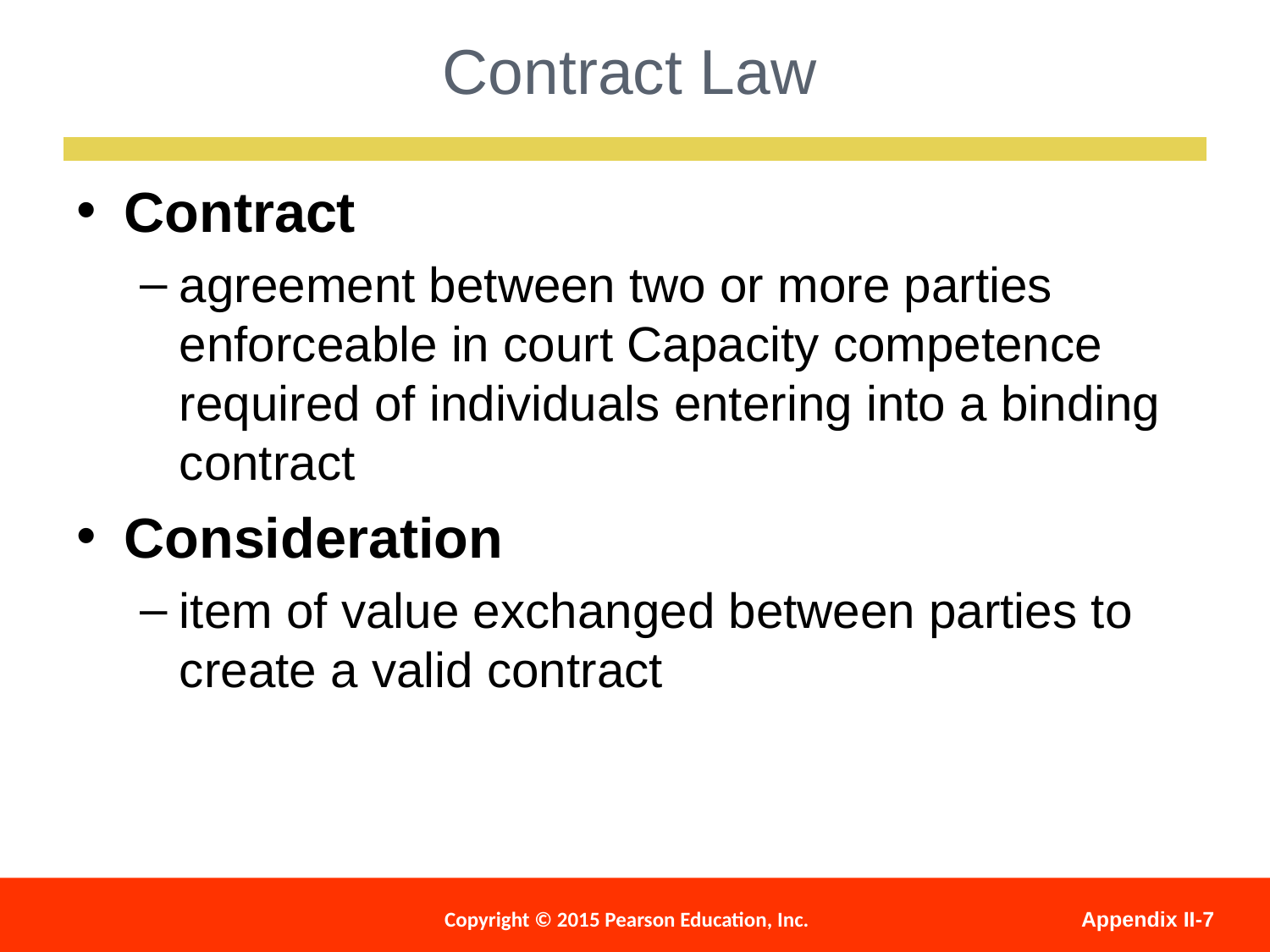

Contract Law
Contract
agreement between two or more parties enforceable in court Capacity competence required of individuals entering into a binding contract
Consideration
item of value exchanged between parties to create a valid contract